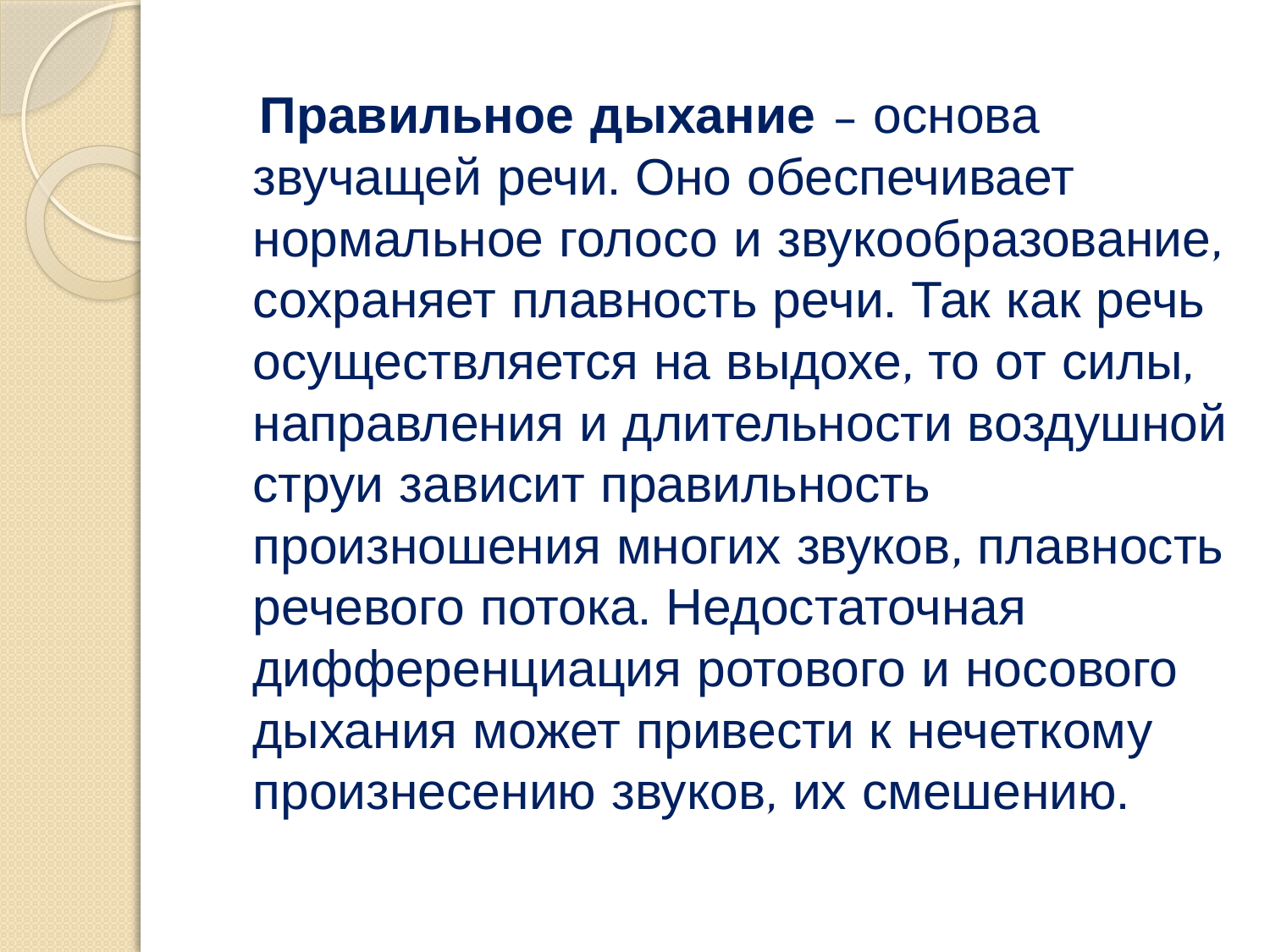

Правильное дыхание – основа звучащей речи. Оно обеспечивает нормальное голосо и звукообразование, сохраняет плавность речи. Так как речь осуществляется на выдохе, то от силы, направления и длительности воздушной струи зависит правильность произношения многих звуков, плавность речевого потока. Недостаточная дифференциация ротового и носового дыхания может привести к нечеткому произнесению звуков, их смешению.